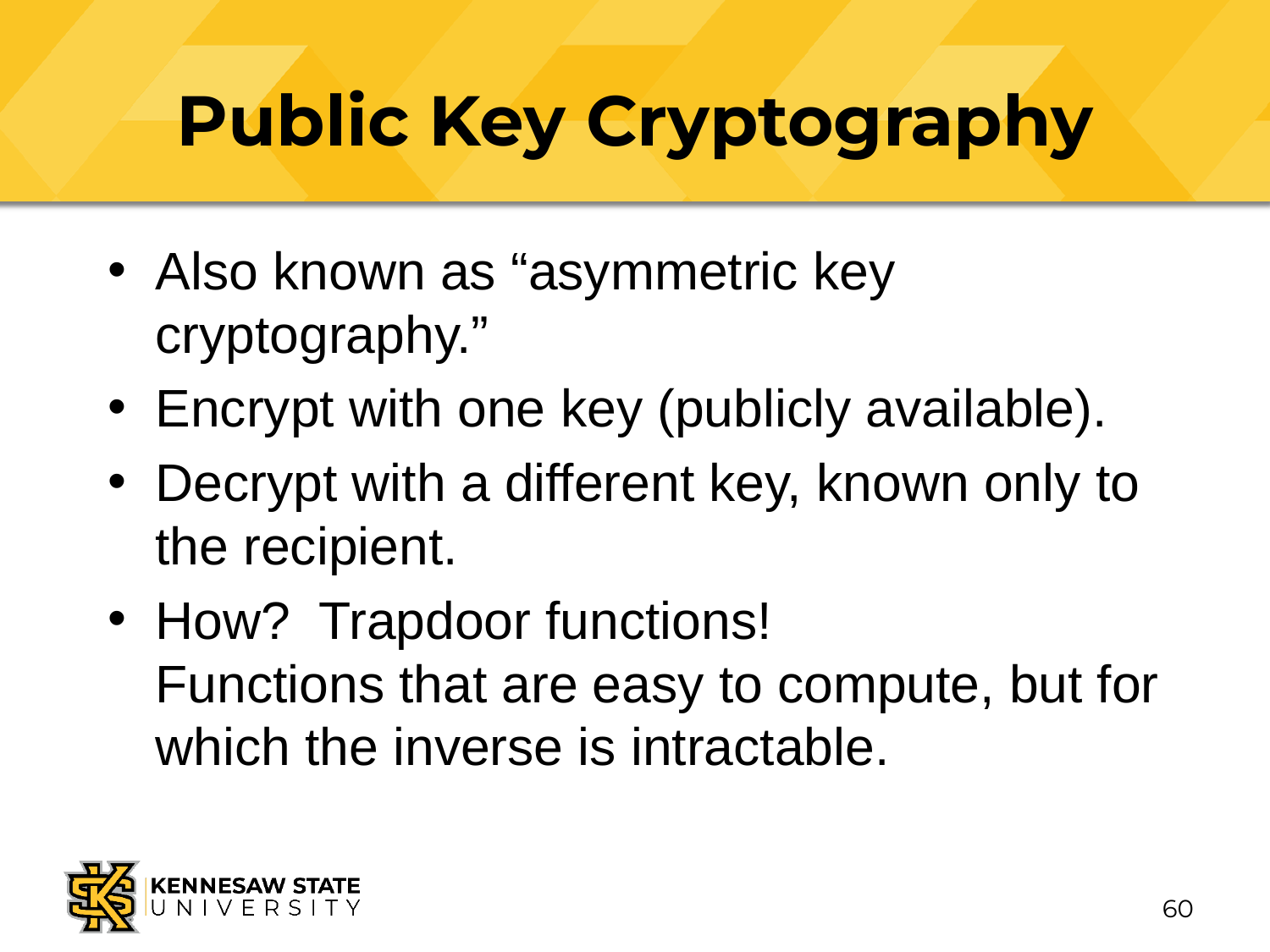

# Public Key Cryptography
Also known as “asymmetric key cryptography.”
Encrypt with one key (publicly available).
Decrypt with a different key, known only to the recipient.
How?  Trapdoor functions!
Functions that are easy to compute, but for which the inverse is intractable.
60